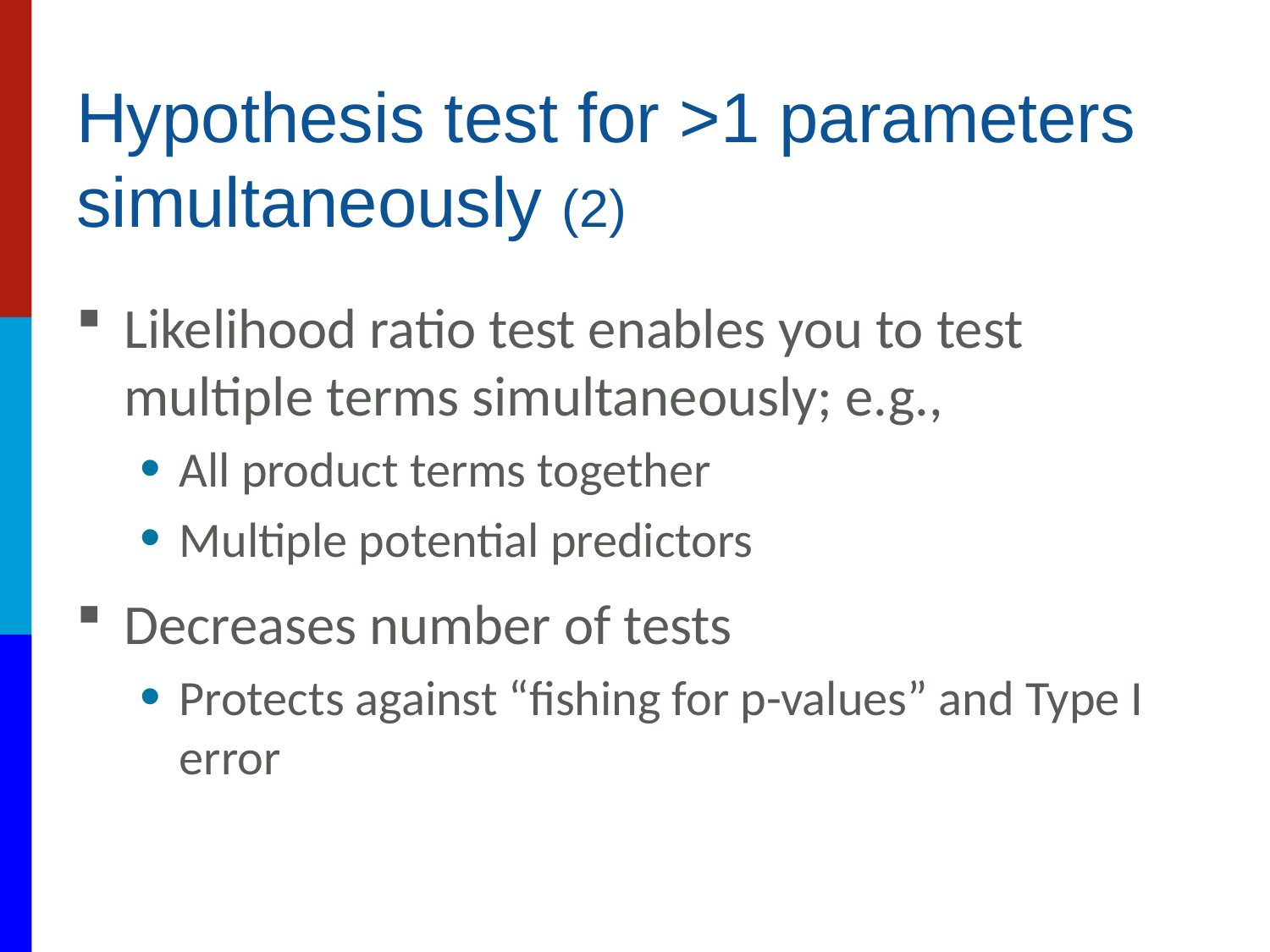

# Hypothesis test for >1 parameters simultaneously (2)
Likelihood ratio test enables you to test multiple terms simultaneously; e.g.,
All product terms together
Multiple potential predictors
Decreases number of tests
Protects against “fishing for p-values” and Type I error